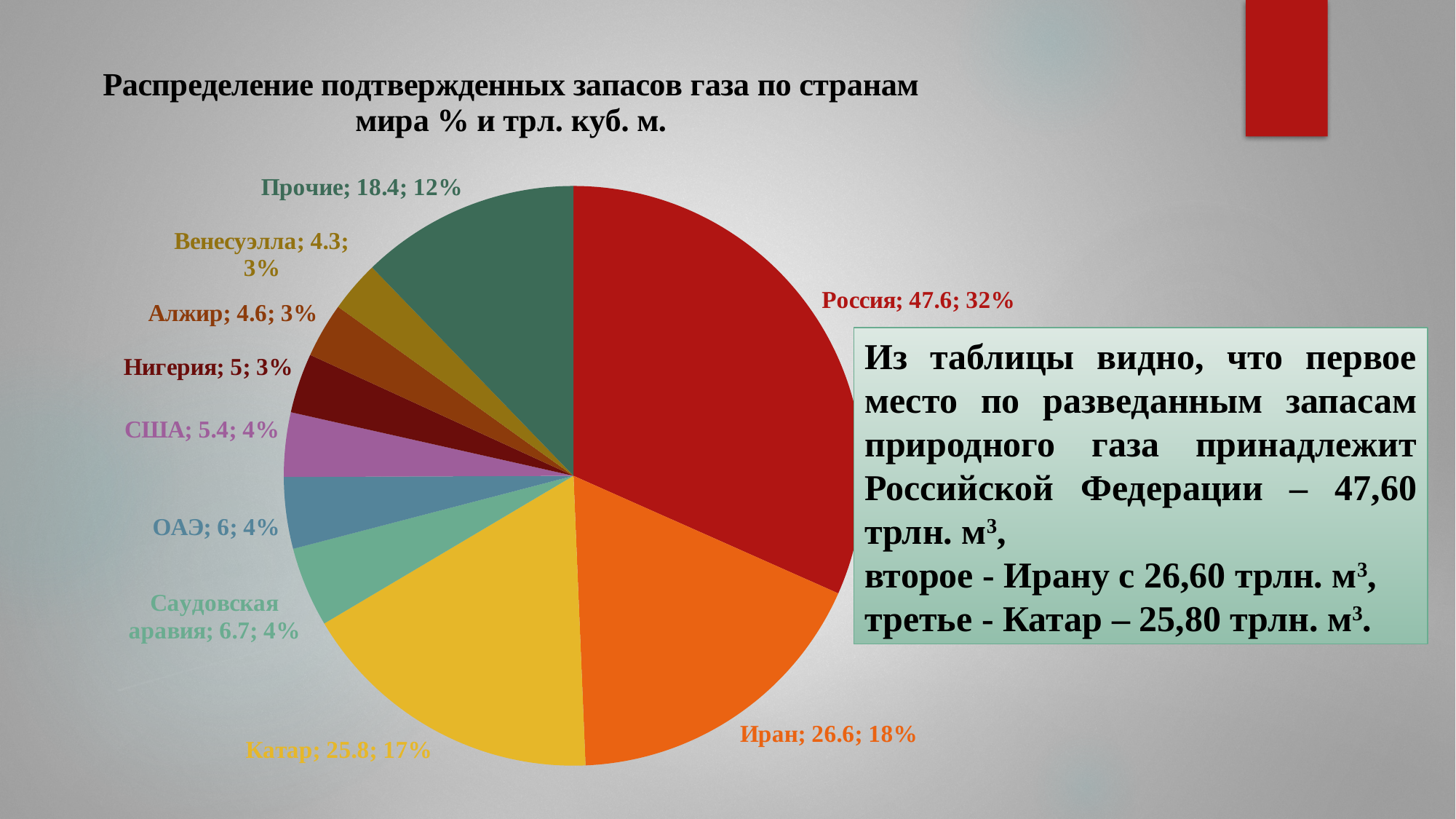

### Chart:

| Category | Распределение подтвержденных запасов газа по странам мира % и трл. куб. м. |
|---|---|
| Россия | 47.6 |
| Иран | 26.6 |
| Катар | 25.8 |
| Саудовская аравия | 6.7 |
| ОАЭ | 6.0 |
| США | 5.4 |
| Нигерия | 5.0 |
| Алжир | 4.6 |
| Венесуэлла | 4.3 |
| Прочие | 18.4 |
Из таблицы видно, что первое место по разведанным запасам природного газа принадлежит Российской Федерации – 47,60 трлн. м3,
второе - Ирану с 26,60 трлн. м3,
третье - Катар – 25,80 трлн. м3.